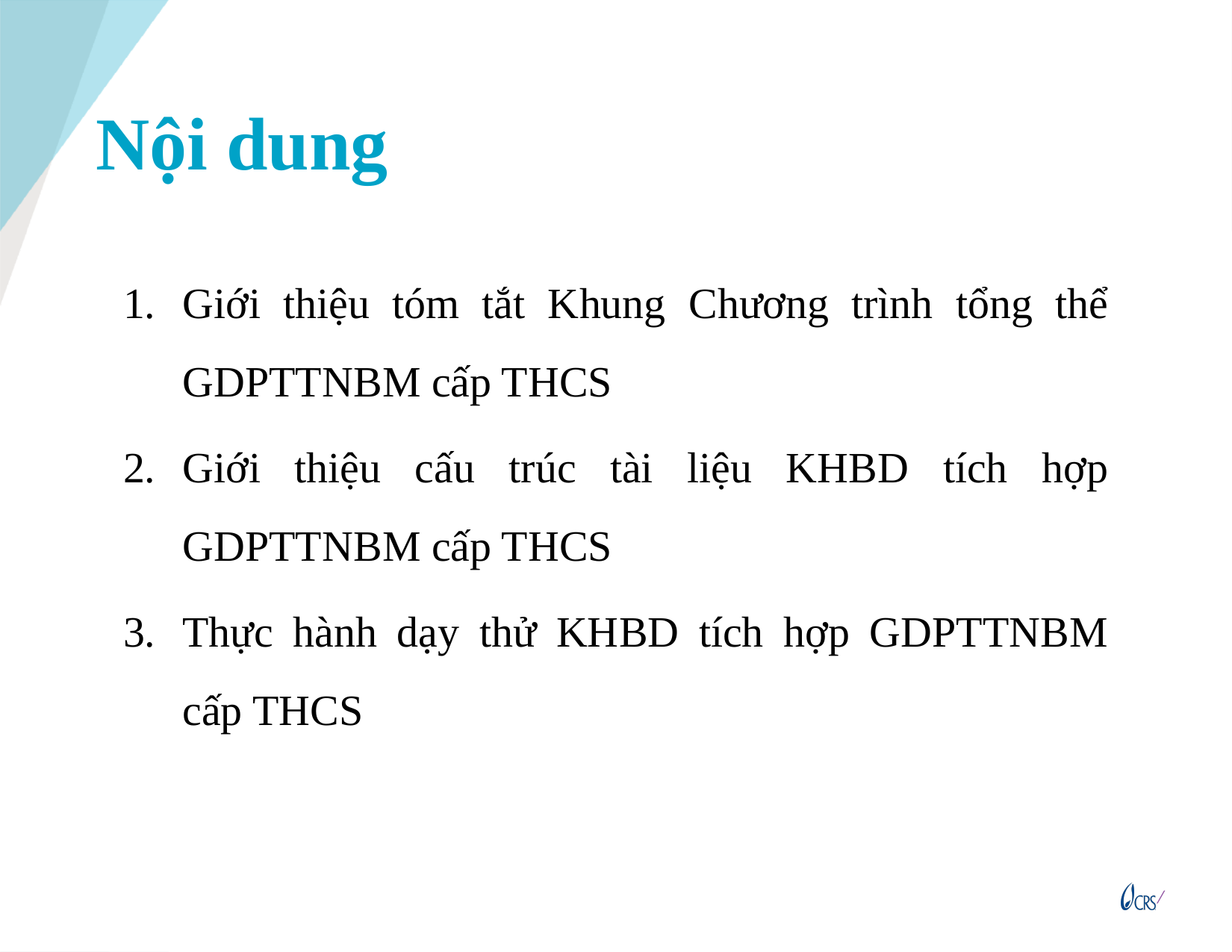

# Nội dung
Giới thiệu tóm tắt Khung Chương trình tổng thể GDPTTNBM cấp THCS
Giới thiệu cấu trúc tài liệu KHBD tích hợp GDPTTNBM cấp THCS
Thực hành dạy thử KHBD tích hợp GDPTTNBM cấp THCS

5